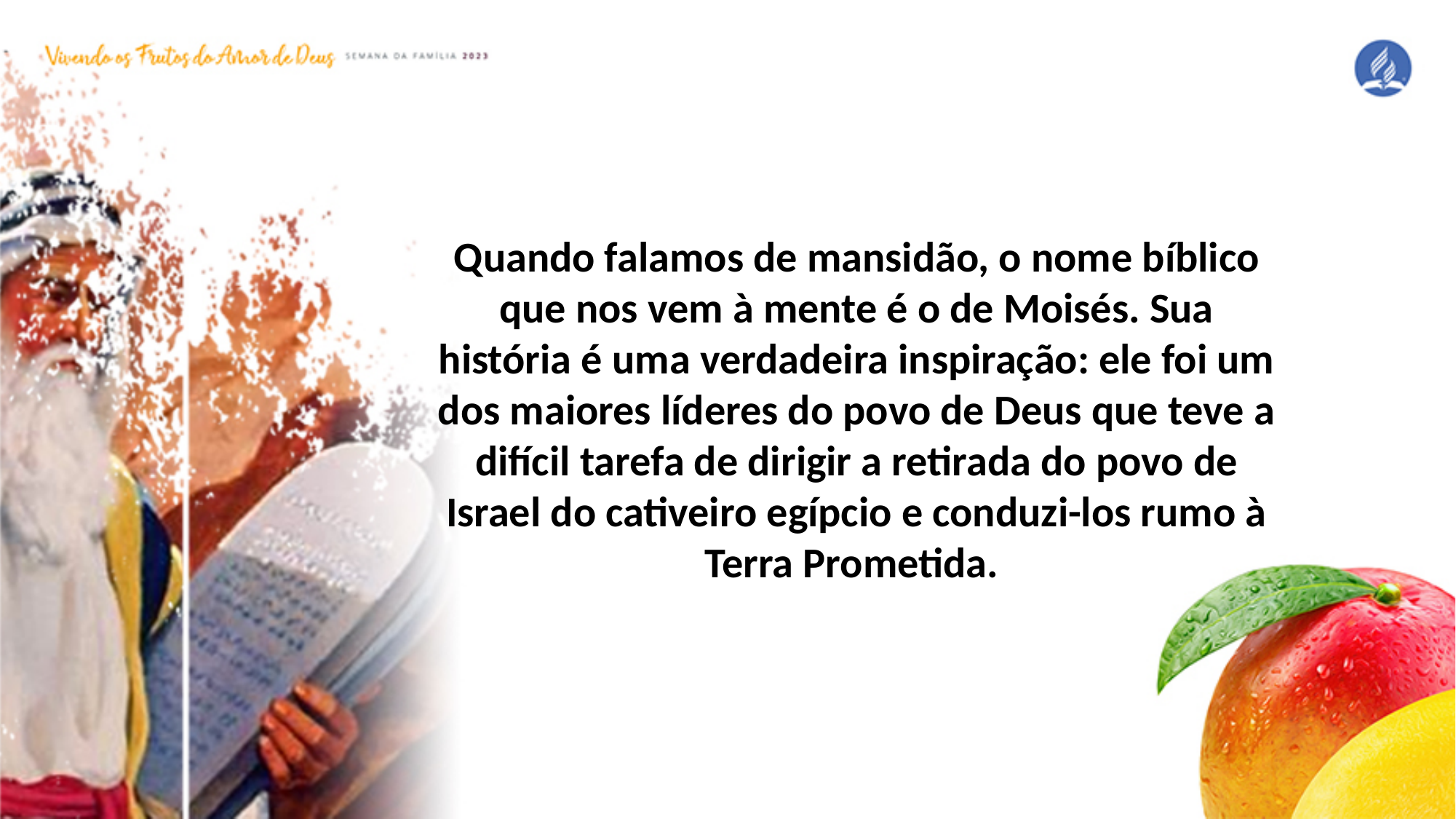

Quando falamos de mansidão, o nome bíblico que nos vem à mente é o de Moisés. Sua história é uma verdadeira inspiração: ele foi um dos maiores líderes do povo de Deus que teve a difícil tarefa de dirigir a retirada do povo de Israel do cativeiro egípcio e conduzi-los rumo à Terra Prometida.